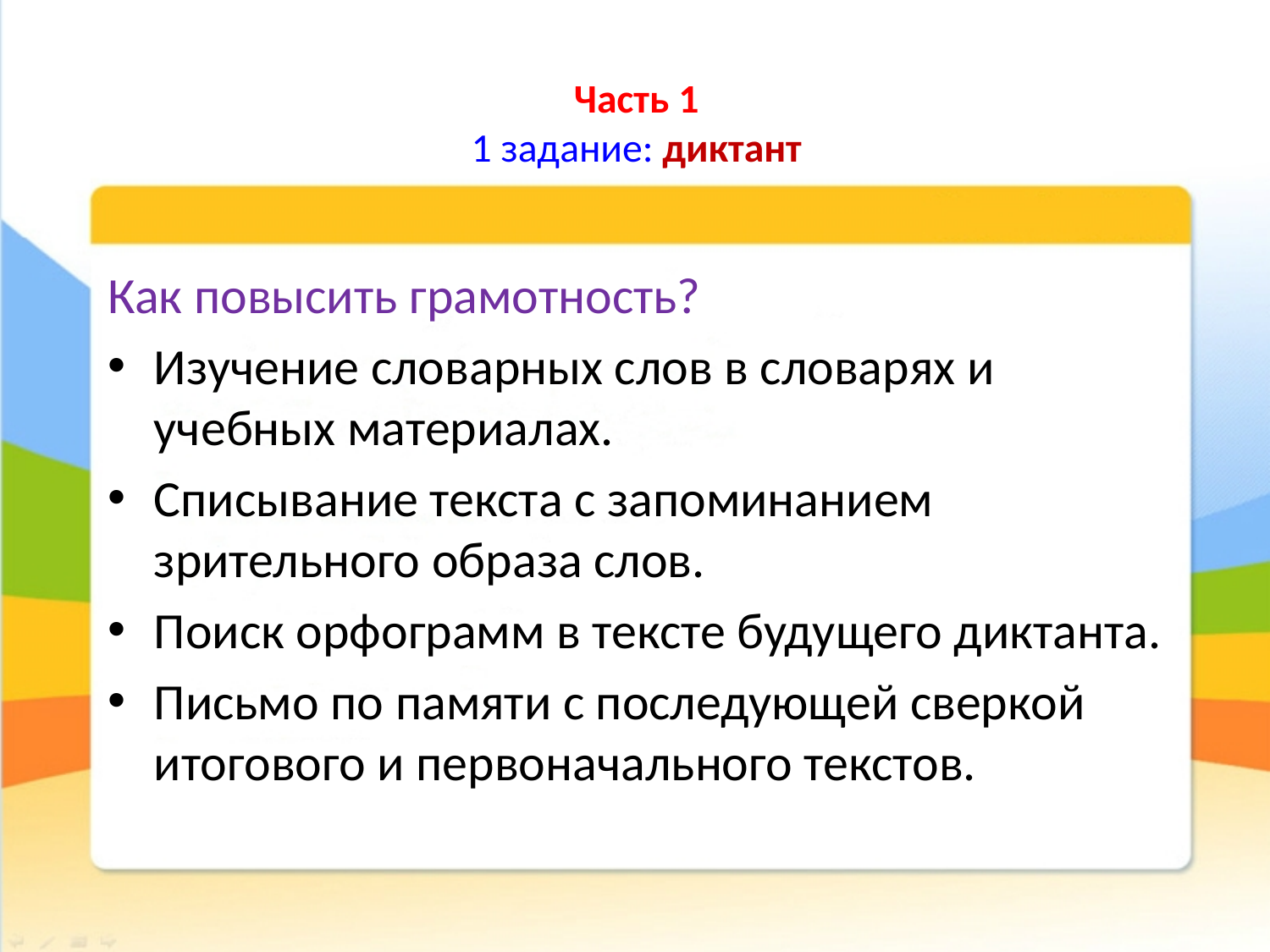

# Часть 1 1 задание: диктант
Как повысить грамотность?
Изучение словарных слов в словарях и учебных материалах.
Списывание текста с запоминанием зрительного образа слов.
Поиск орфограмм в тексте будущего диктанта.
Письмо по памяти с последующей сверкой итогового и первоначального текстов.